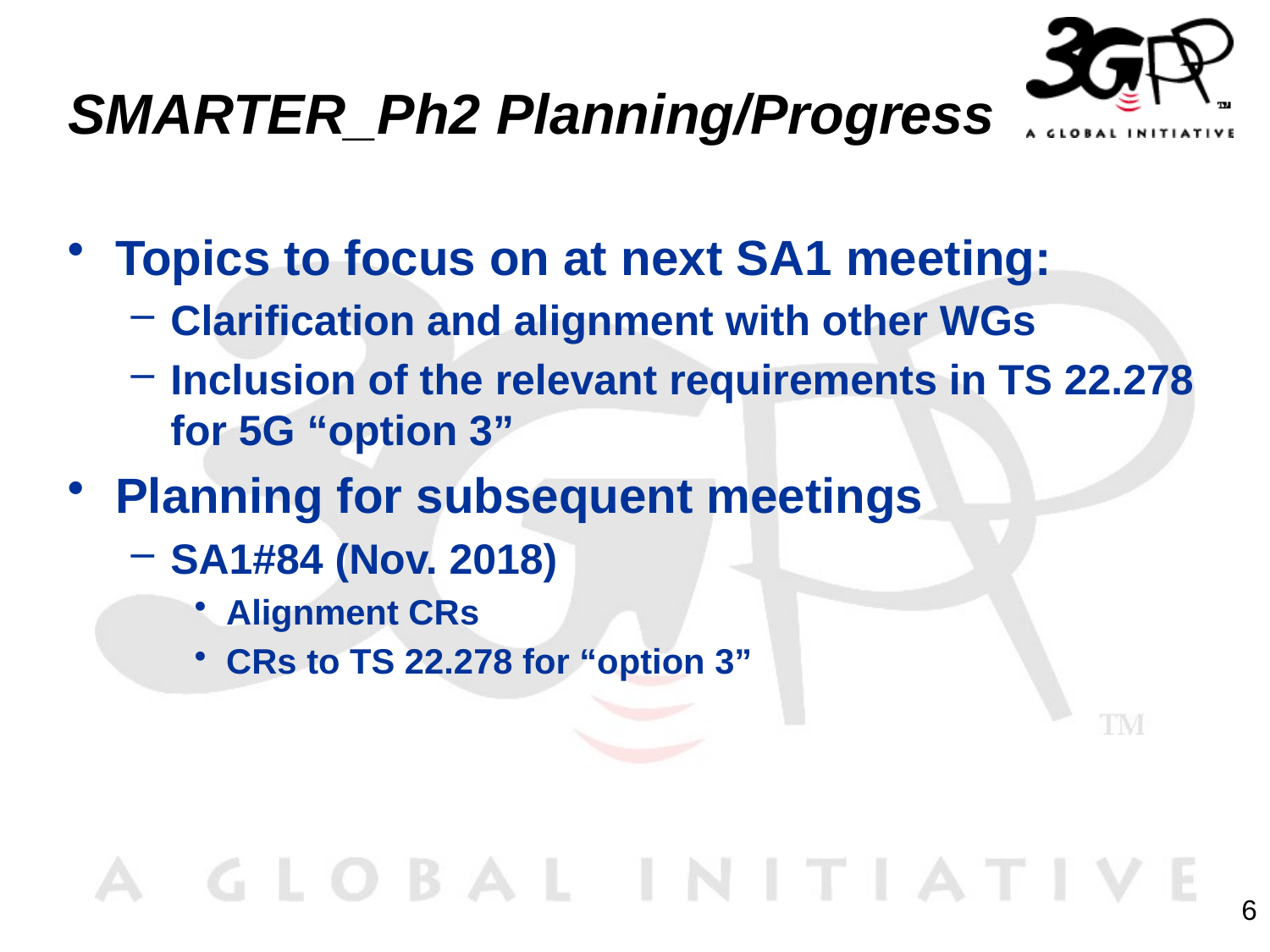

# SMARTER_Ph2 Planning/Progress

Topics to focus on at next SA1 meeting:
Clarification and alignment with other WGs
Inclusion of the relevant requirements in TS 22.278 for 5G “option 3”
Planning for subsequent meetings
SA1#84 (Nov. 2018)
Alignment CRs
CRs to TS 22.278 for “option 3”
6